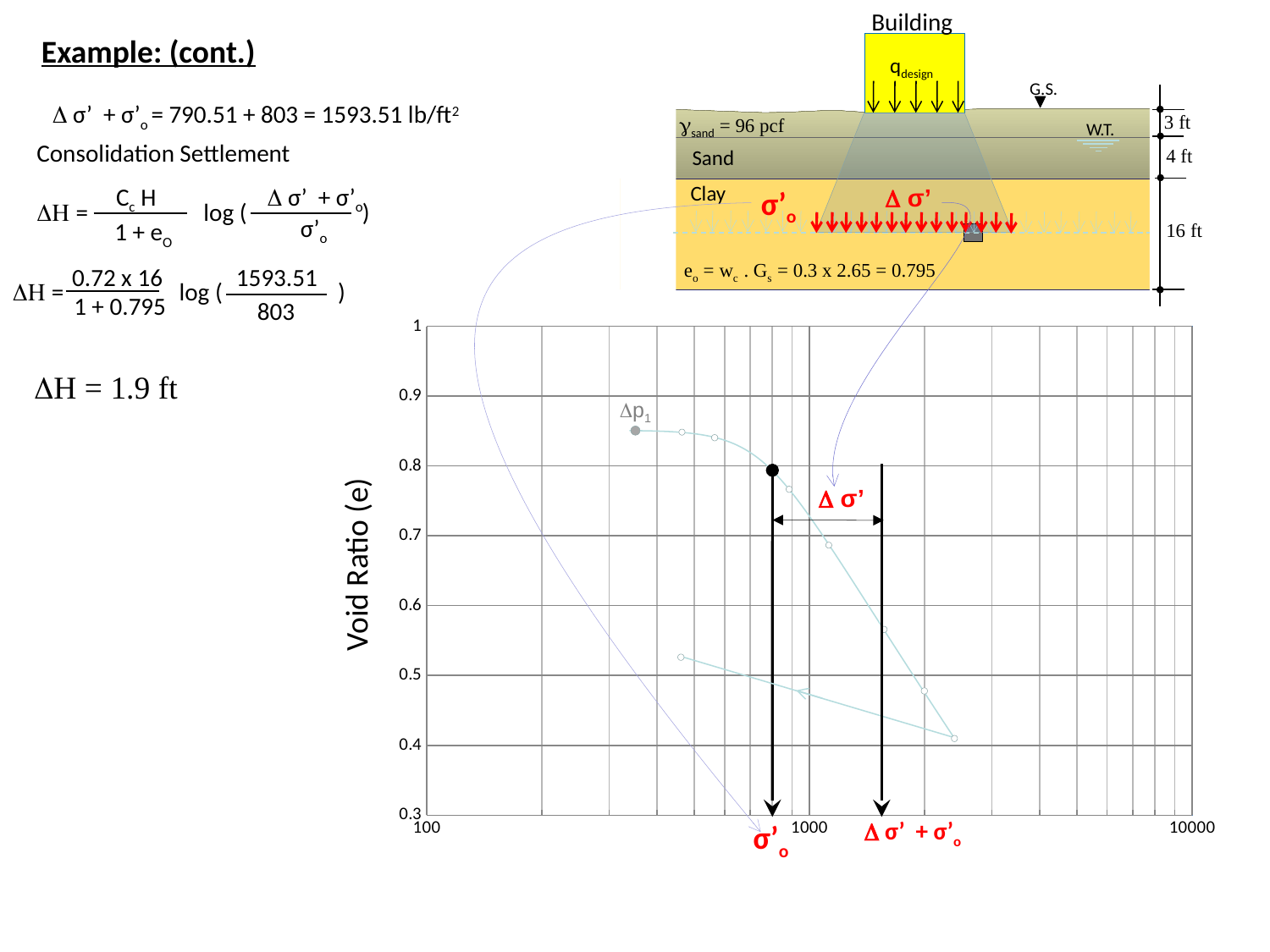

Building
Example: (cont.)

qdesign
G.S.
Δ σ’  + σ’o = 790.51 + 803 = 1593.51 lb/ft2

3 ft
γsand = 96 pcf

W.T.

Consolidation Settlement

ΔΗ =                     log (                     )
Cc H
Δ σ’  + σ’o
 σ’o
1 + eO

4 ft
Sand
Clay

Δ σ’
 σ’o

16 ft

ΔΗ =                     log (                     )
eo = wc  . Gs  = 0.3 x 2.65 = 0.795
0.72 x 16
1593.51
1 + 0.795

803

### Chart

| Category |  |
|---|---|
ΔH = 1.9 ft
Δp1

Δ σ’

Void Ratio (e)

Δ σ’  + σ’o
 σ’o